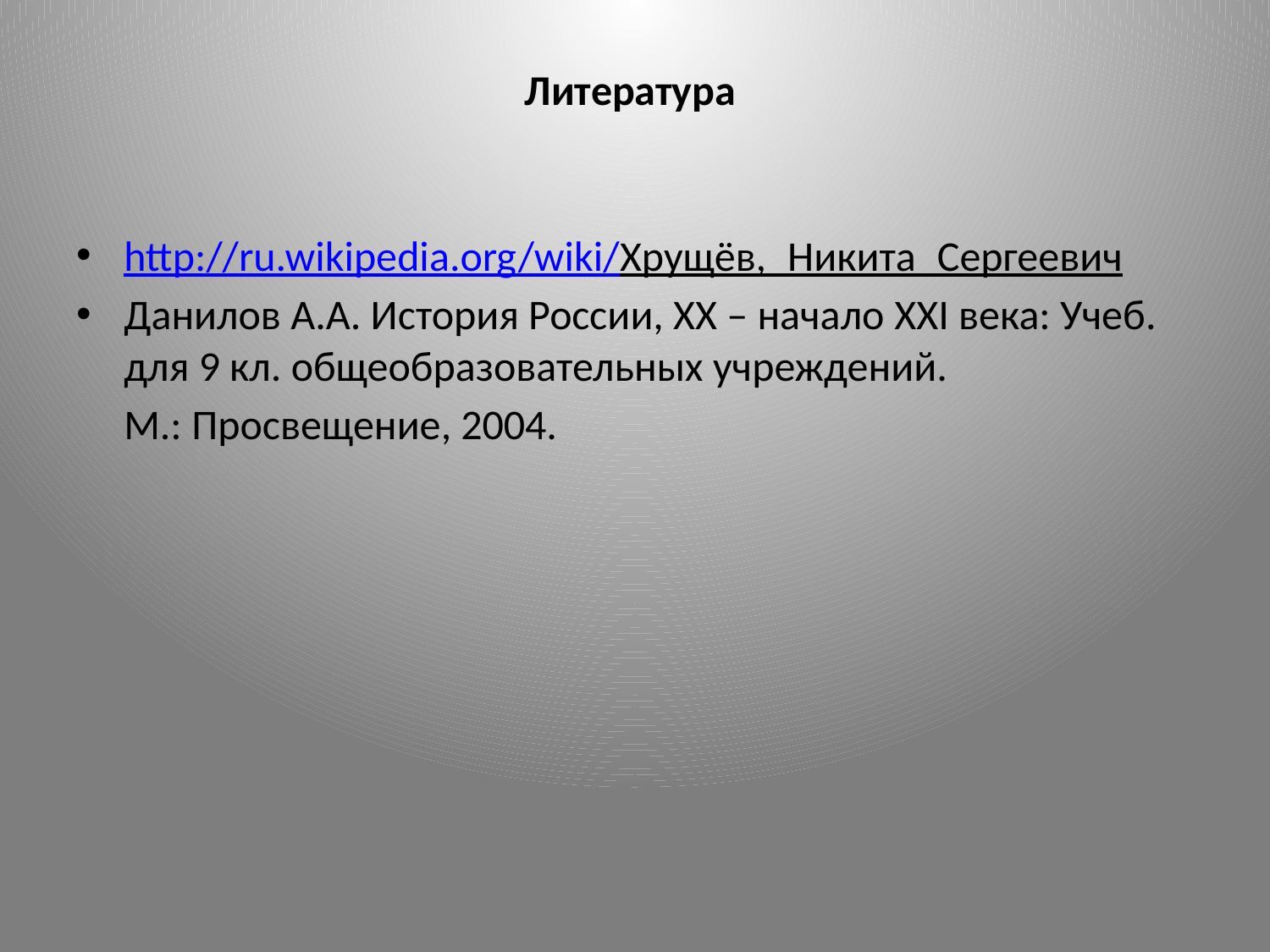

# Литература
http://ru.wikipedia.org/wiki/Хрущёв,_Никита_Сергеевич
Данилов А.А. История России, ХХ – начало XXI века: Учеб. для 9 кл. общеобразовательных учреждений.
     М.: Просвещение, 2004.